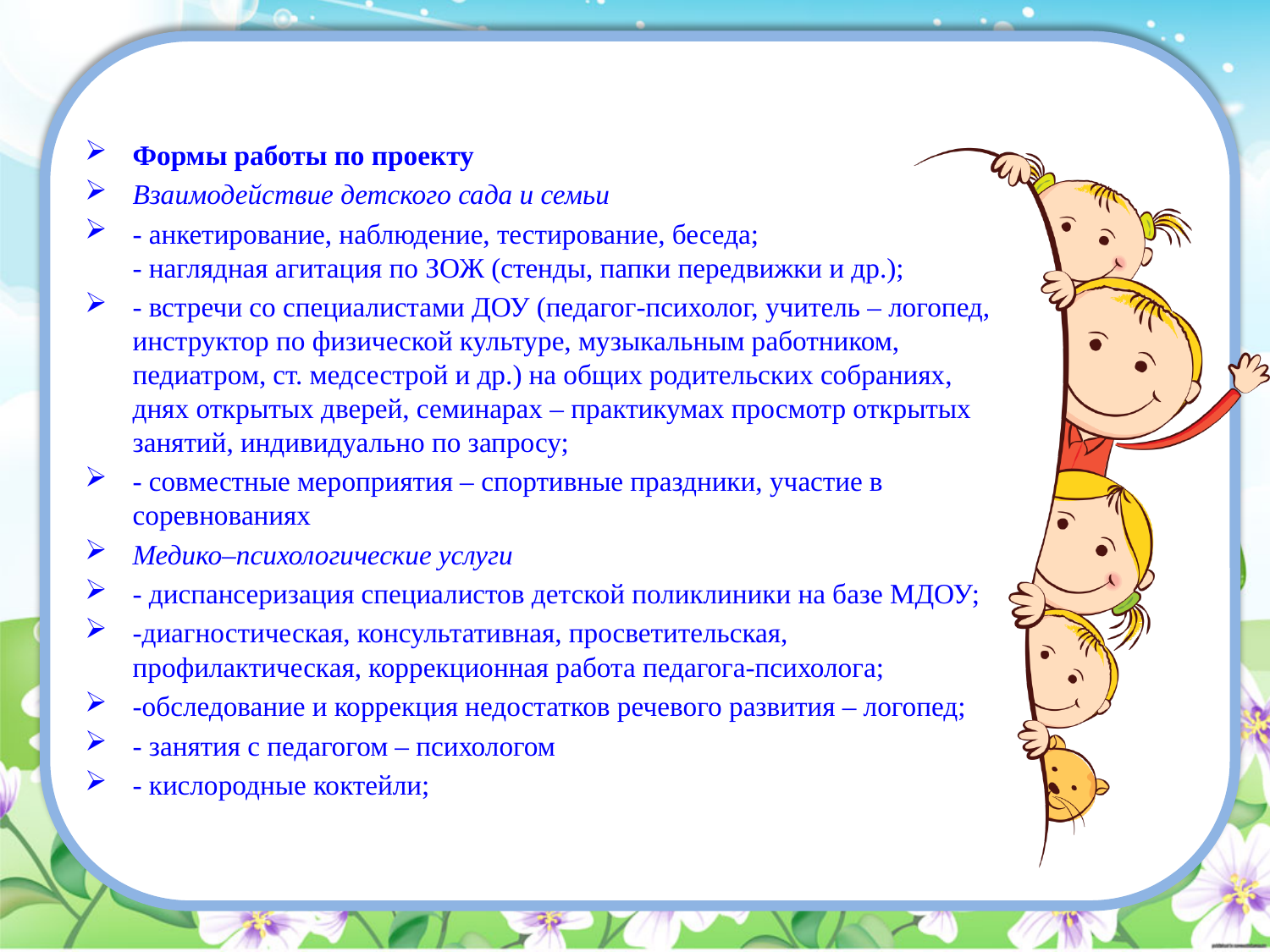

#
Формы работы по проекту
Взаимодействие детского сада и семьи
- анкетирование, наблюдение, тестирование, беседа;
- наглядная агитация по ЗОЖ (стенды, папки передвижки и др.);
- встречи со специалистами ДОУ (педагог-психолог, учитель – логопед, инструктор по физической культуре, музыкальным работником, педиатром, ст. медсестрой и др.) на общих родительских собраниях, днях открытых дверей, семинарах – практикумах просмотр открытых занятий, индивидуально по запросу;
- совместные мероприятия – спортивные праздники, участие в соревнованиях
Медико–психологические услуги
- диспансеризация специалистов детской поликлиники на базе МДОУ;
-диагностическая, консультативная, просветительская, профилактическая, коррекционная работа педагога-психолога;
-обследование и коррекция недостатков речевого развития – логопед;
- занятия с педагогом – психологом
- кислородные коктейли;